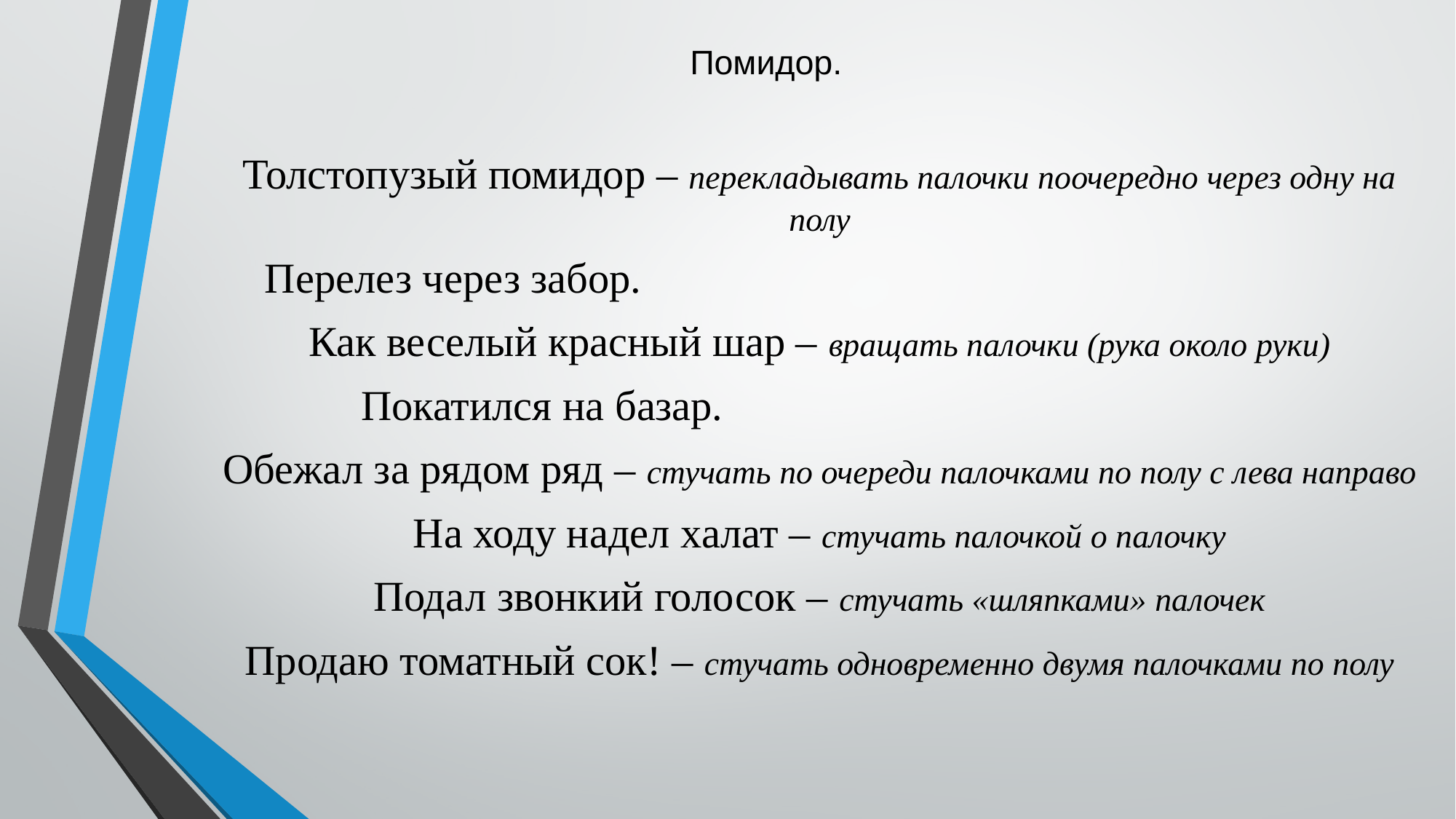

# Помидор.
Толстопузый помидор – перекладывать палочки поочередно через одну на полу
    Перелез через забор.
Как веселый красный шар – вращать палочки (рука около руки)
             Покатился на базар.
Обежал за рядом ряд – стучать по очереди палочками по полу с лева направо
На ходу надел халат – стучать палочкой о палочку
Подал звонкий голосок – стучать «шляпками» палочек
Продаю томатный сок! – стучать одновременно двумя палочками по полу